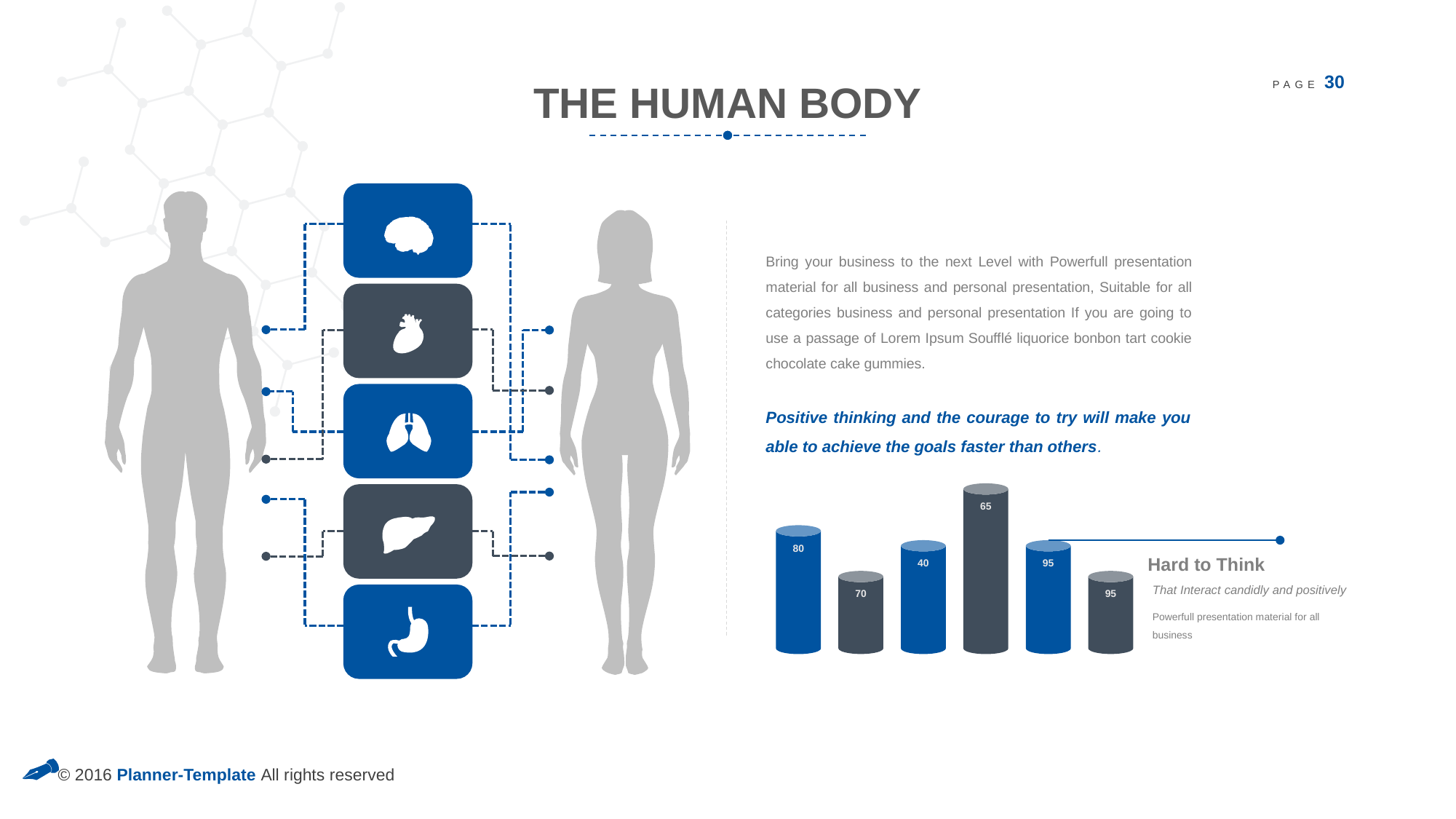

THE HUMAN BODY

Bring your business to the next Level with Powerfull presentation material for all business and personal presentation, Suitable for all categories business and personal presentation If you are going to use a passage of Lorem Ipsum Soufflé liquorice bonbon tart cookie chocolate cake gummies.

Positive thinking and the courage to try will make you able to achieve the goals faster than others.

65

80
95
40
Hard to Think
That Interact candidly and positively
Powerfull presentation material for all business
70
95